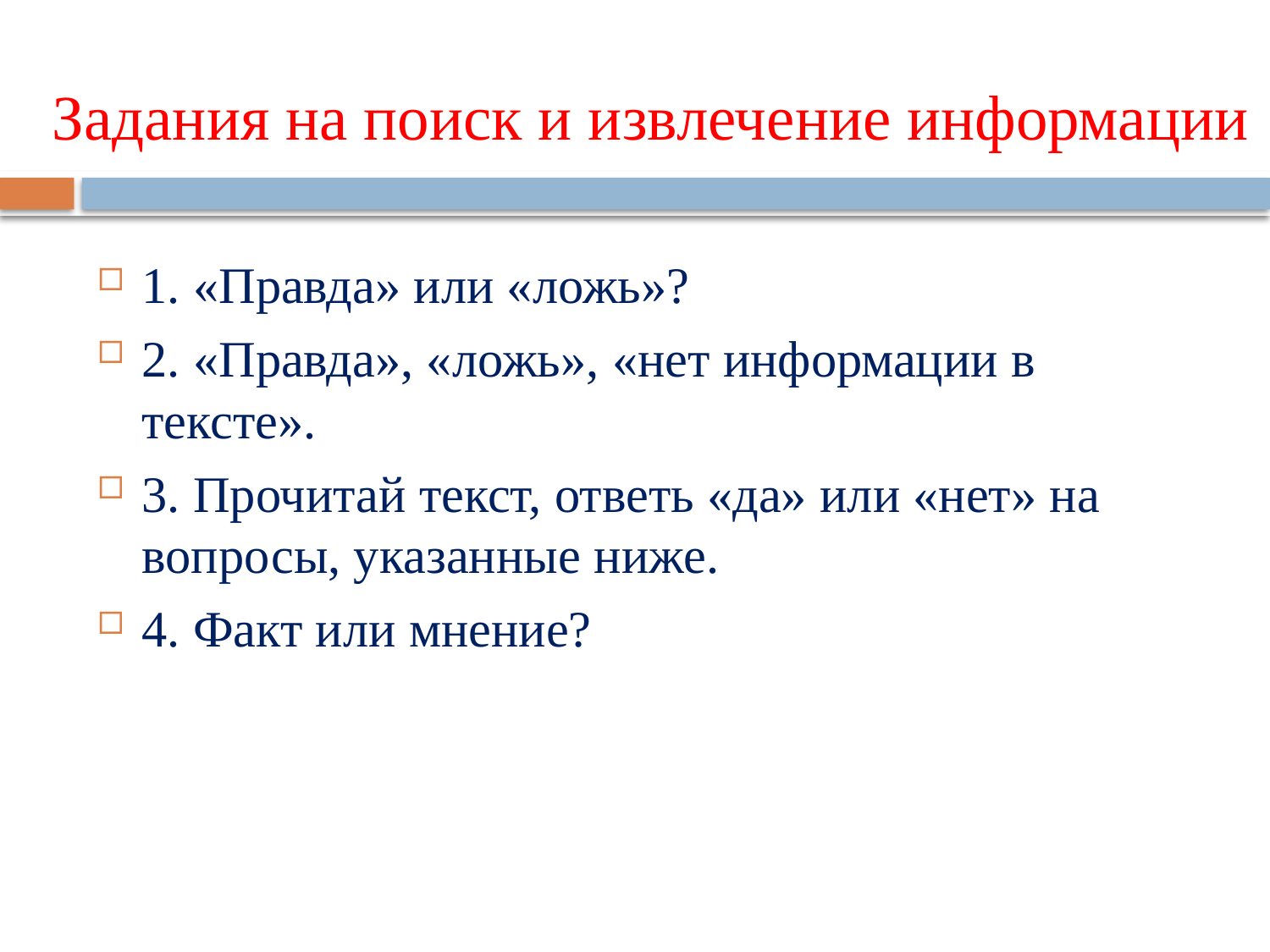

# Задания на поиск и извлечение информации
1. «Правда» или «ложь»?
2. «Правда», «ложь», «нет информации в тексте».
3. Прочитай текст, ответь «да» или «нет» на вопросы, указанные ниже.
4. Факт или мнение?